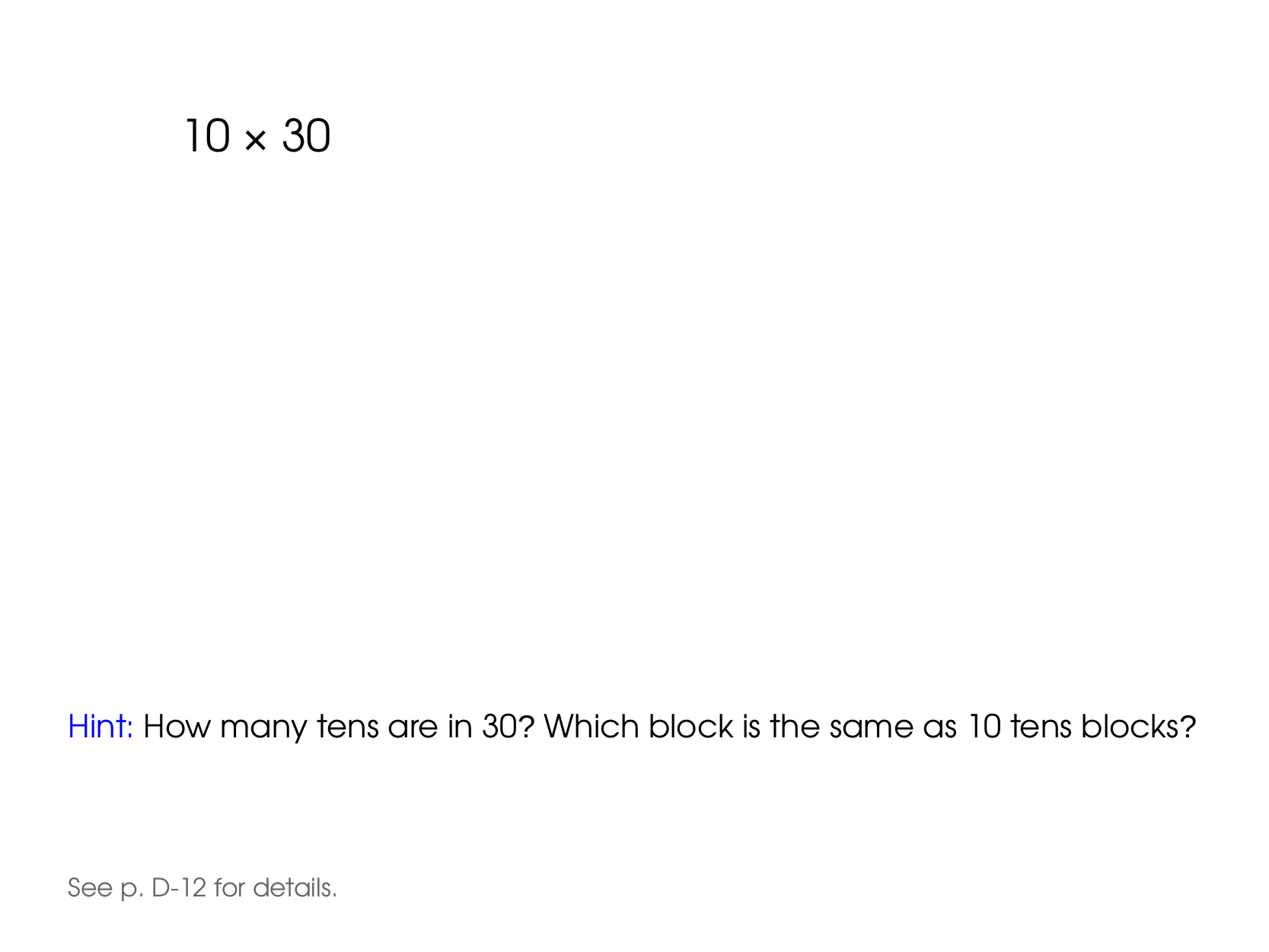

10 × 30
Hint: How many tens are in 30? Which block is the same as 10 tens blocks?
See p. D-12 for details.